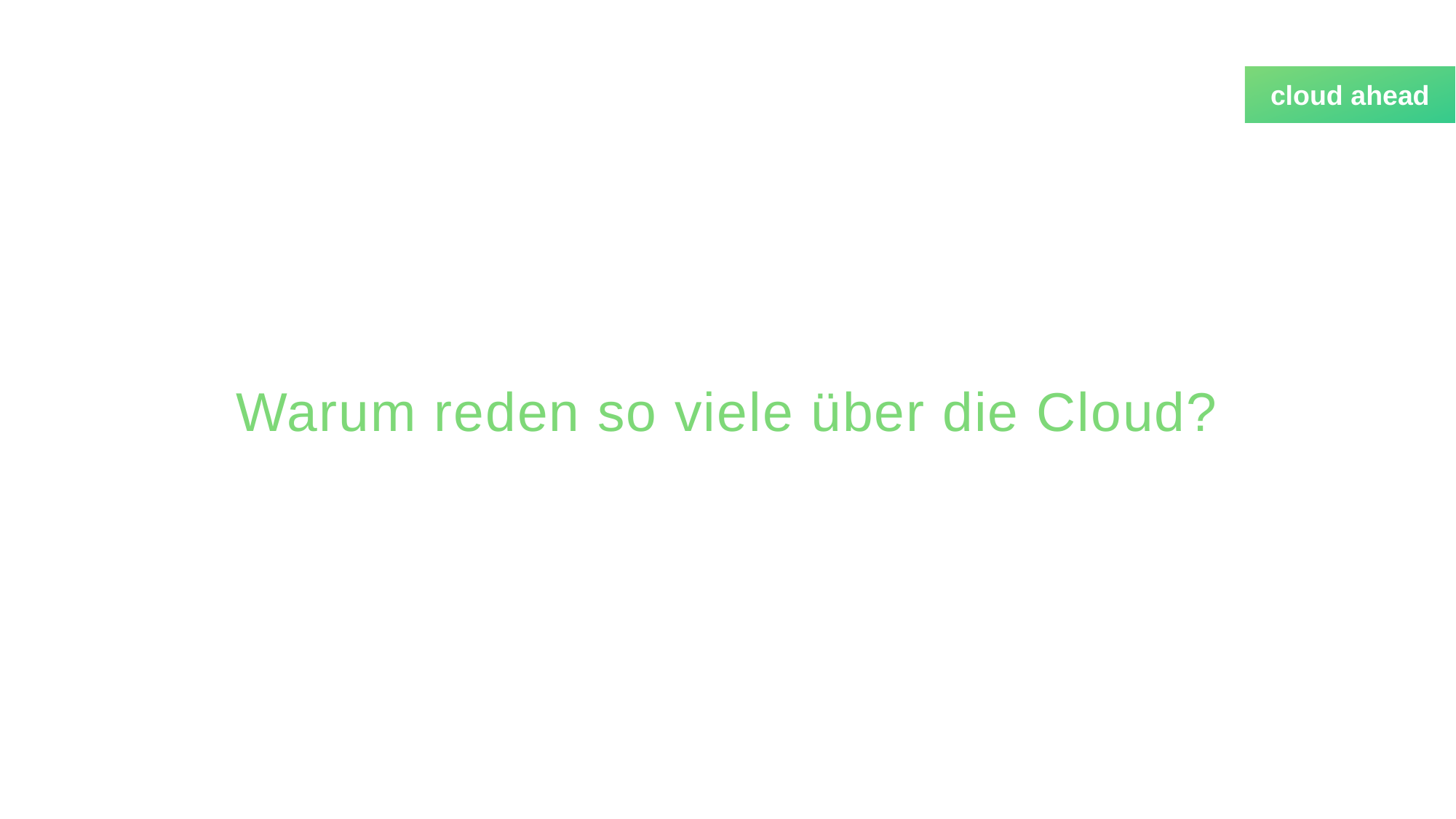

# Warum reden so viele über die Cloud?